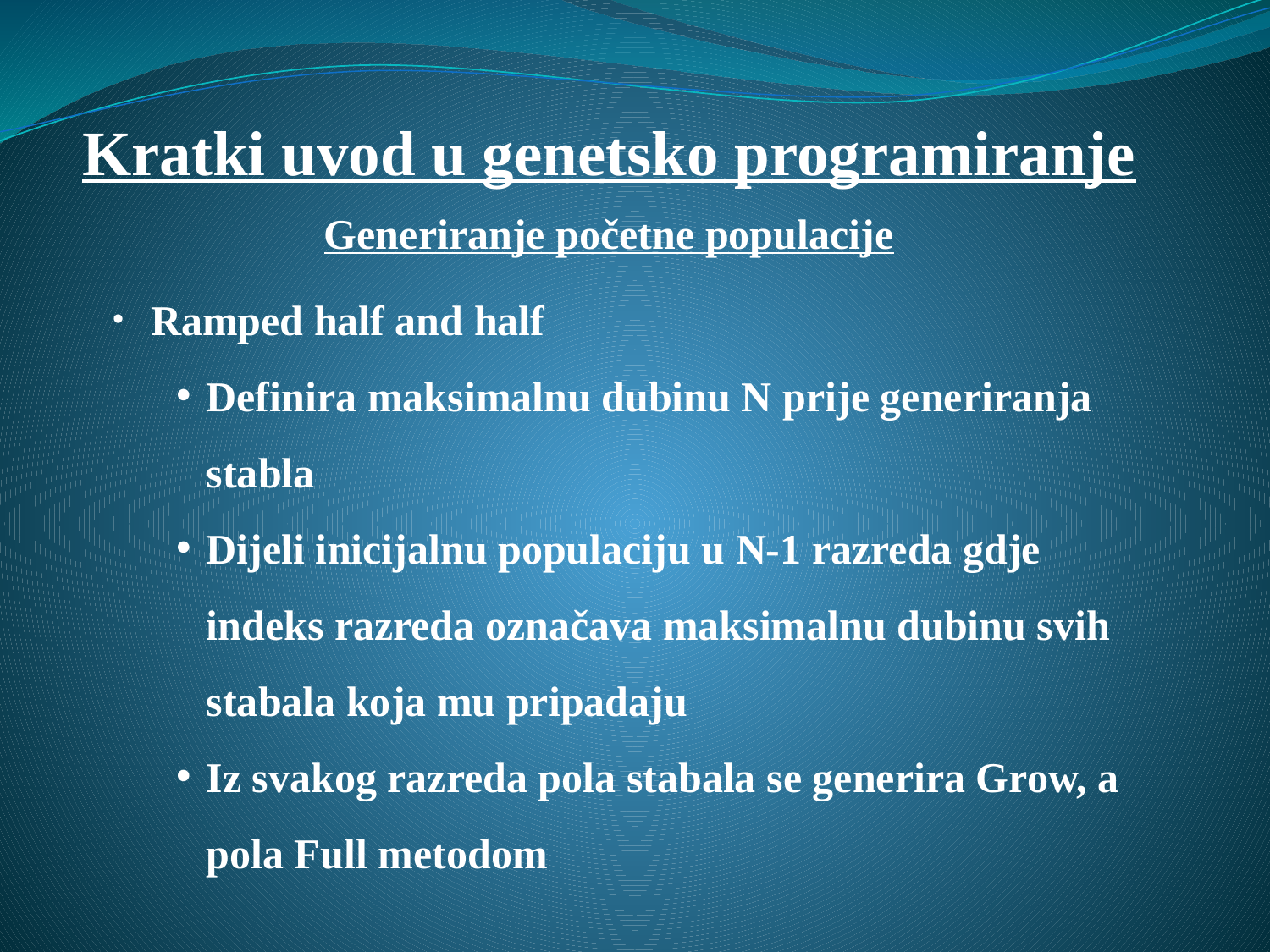

# Kratki uvod u genetsko programiranje
Generiranje početne populacije

 Ramped half and half
Definira maksimalnu dubinu N prije generiranja stabla
Dijeli inicijalnu populaciju u N-1 razreda gdje indeks razreda označava maksimalnu dubinu svih stabala koja mu pripadaju
Iz svakog razreda pola stabala se generira Grow, a pola Full metodom